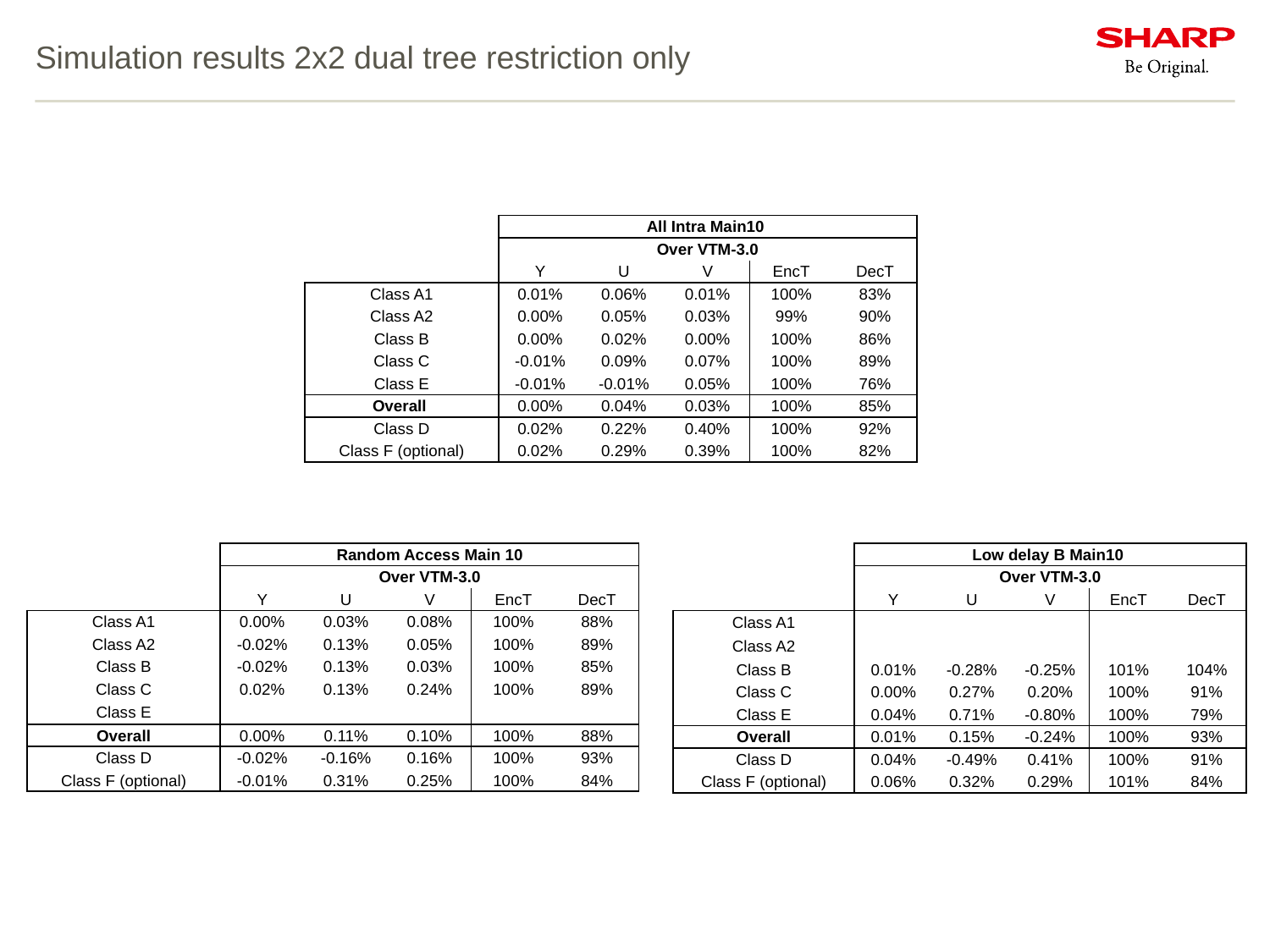

# Simulation results 2x2 dual tree restriction only
|  | All Intra Main10 |  |  |  |  |
| --- | --- | --- | --- | --- | --- |
|  | Over VTM-3.0 |  |  |  |  |
|  | Y | U | V | EncT | DecT |
| Class A1 | 0.01% | 0.06% | 0.01% | 100% | 83% |
| Class A2 | 0.00% | 0.05% | 0.03% | 99% | 90% |
| Class B | 0.00% | 0.02% | 0.00% | 100% | 86% |
| Class C | -0.01% | 0.09% | 0.07% | 100% | 89% |
| Class E | -0.01% | -0.01% | 0.05% | 100% | 76% |
| Overall | 0.00% | 0.04% | 0.03% | 100% | 85% |
| Class D | 0.02% | 0.22% | 0.40% | 100% | 92% |
| Class F (optional) | 0.02% | 0.29% | 0.39% | 100% | 82% |
|  | Low delay B Main10 |  |  |  |  |
| --- | --- | --- | --- | --- | --- |
|  | Over VTM-3.0 |  |  |  |  |
|  | Y | U | V | EncT | DecT |
| Class A1 |  |  |  |  |  |
| Class A2 |  |  |  |  |  |
| Class B | 0.01% | -0.28% | -0.25% | 101% | 104% |
| Class C | 0.00% | 0.27% | 0.20% | 100% | 91% |
| Class E | 0.04% | 0.71% | -0.80% | 100% | 79% |
| Overall | 0.01% | 0.15% | -0.24% | 100% | 93% |
| Class D | 0.04% | -0.49% | 0.41% | 100% | 91% |
| Class F (optional) | 0.06% | 0.32% | 0.29% | 101% | 84% |
|  | Random Access Main 10 |  |  |  |  |
| --- | --- | --- | --- | --- | --- |
|  | Over VTM-3.0 |  |  |  |  |
|  | Y | U | V | EncT | DecT |
| Class A1 | 0.00% | 0.03% | 0.08% | 100% | 88% |
| Class A2 | -0.02% | 0.13% | 0.05% | 100% | 89% |
| Class B | -0.02% | 0.13% | 0.03% | 100% | 85% |
| Class C | 0.02% | 0.13% | 0.24% | 100% | 89% |
| Class E |  |  |  |  |  |
| Overall | 0.00% | 0.11% | 0.10% | 100% | 88% |
| Class D | -0.02% | -0.16% | 0.16% | 100% | 93% |
| Class F (optional) | -0.01% | 0.31% | 0.25% | 100% | 84% |